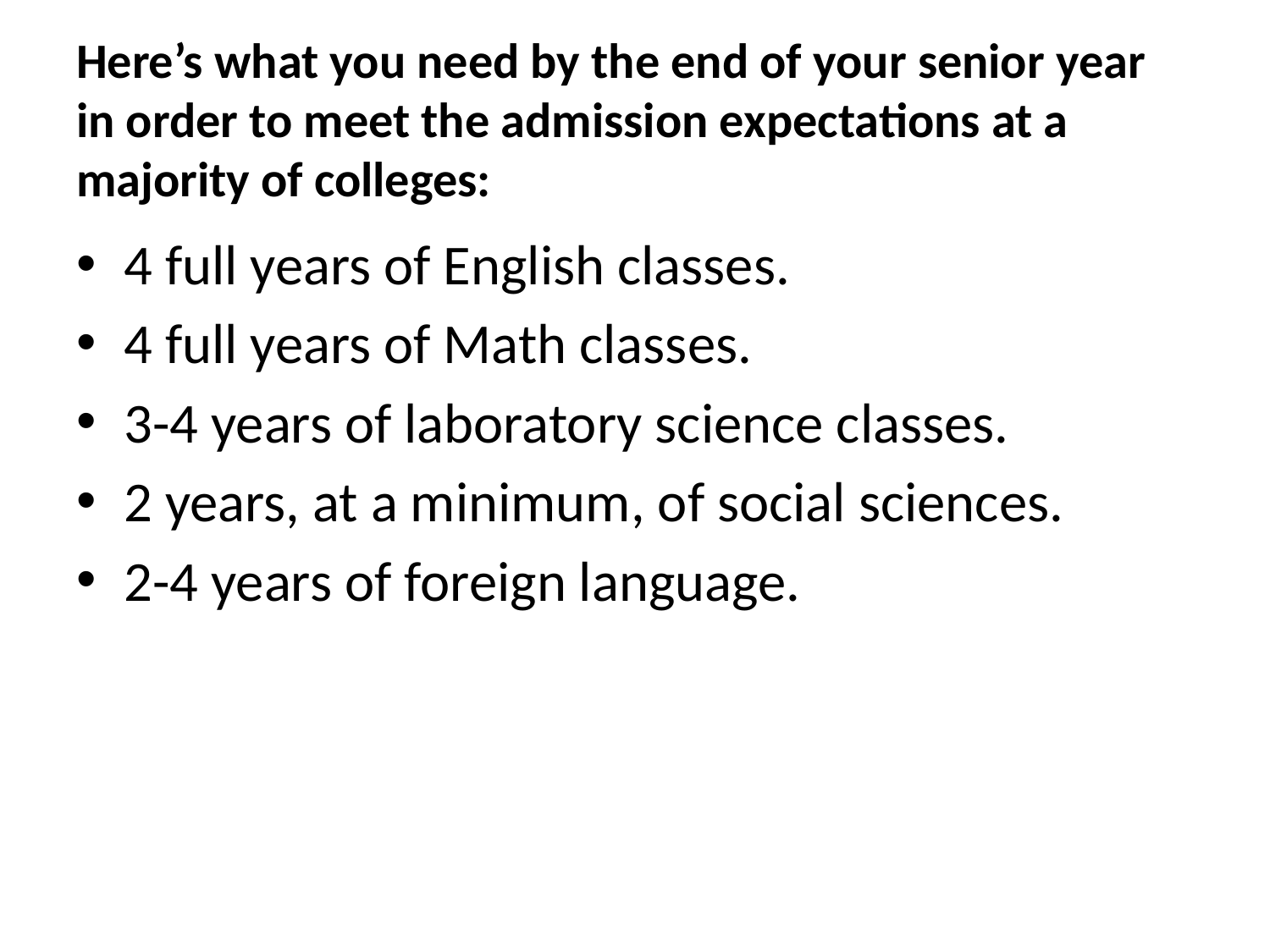

# Here’s what you need by the end of your senior year in order to meet the admission expectations at a majority of colleges:
4 full years of English classes.
4 full years of Math classes.
3-4 years of laboratory science classes.
2 years, at a minimum, of social sciences.
2-4 years of foreign language.